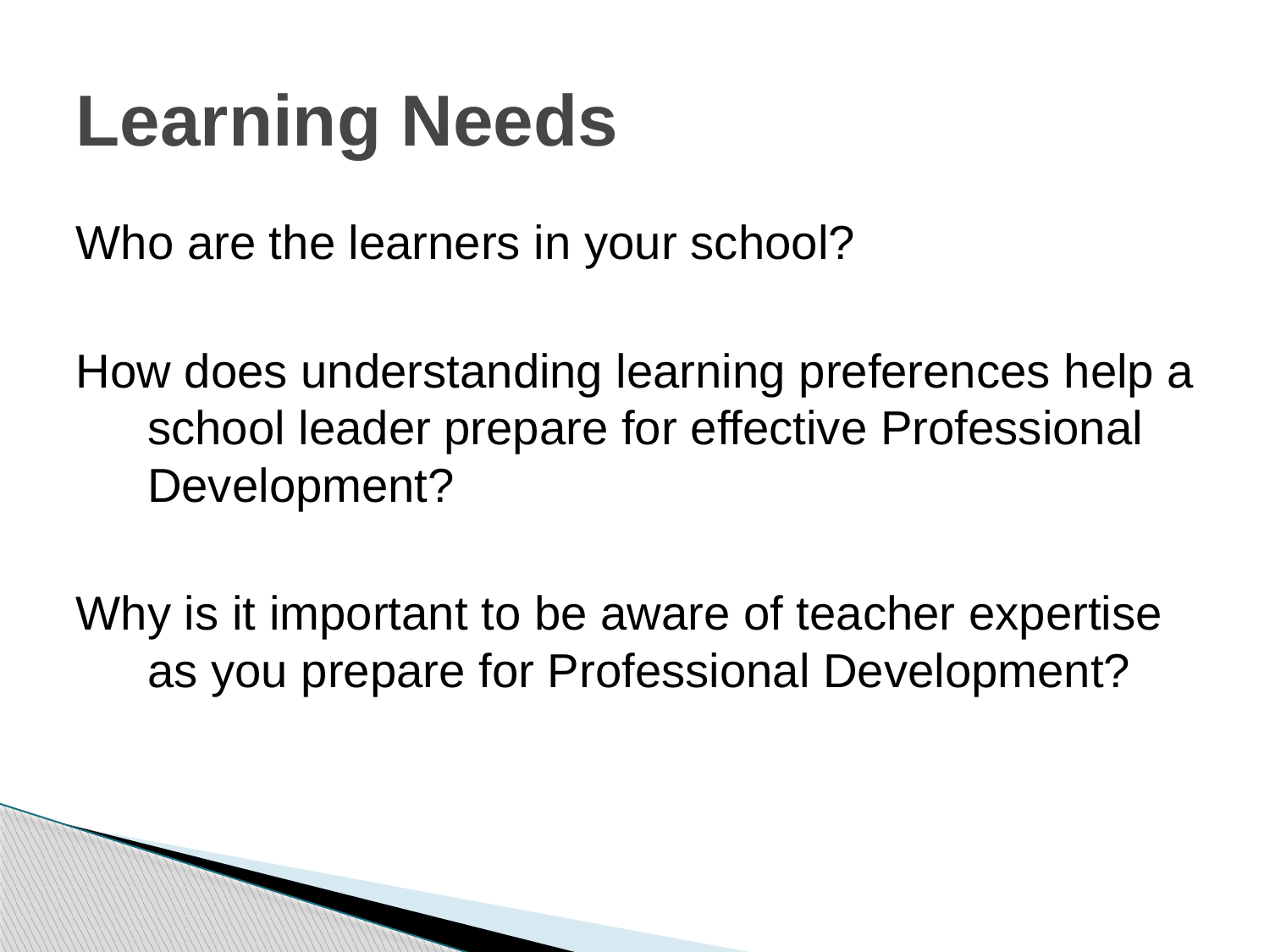

# Learning Needs
Who are the learners in your school?

How does understanding learning preferences help a school leader prepare for effective Professional Development?

Why is it important to be aware of teacher expertise as you prepare for Professional Development?